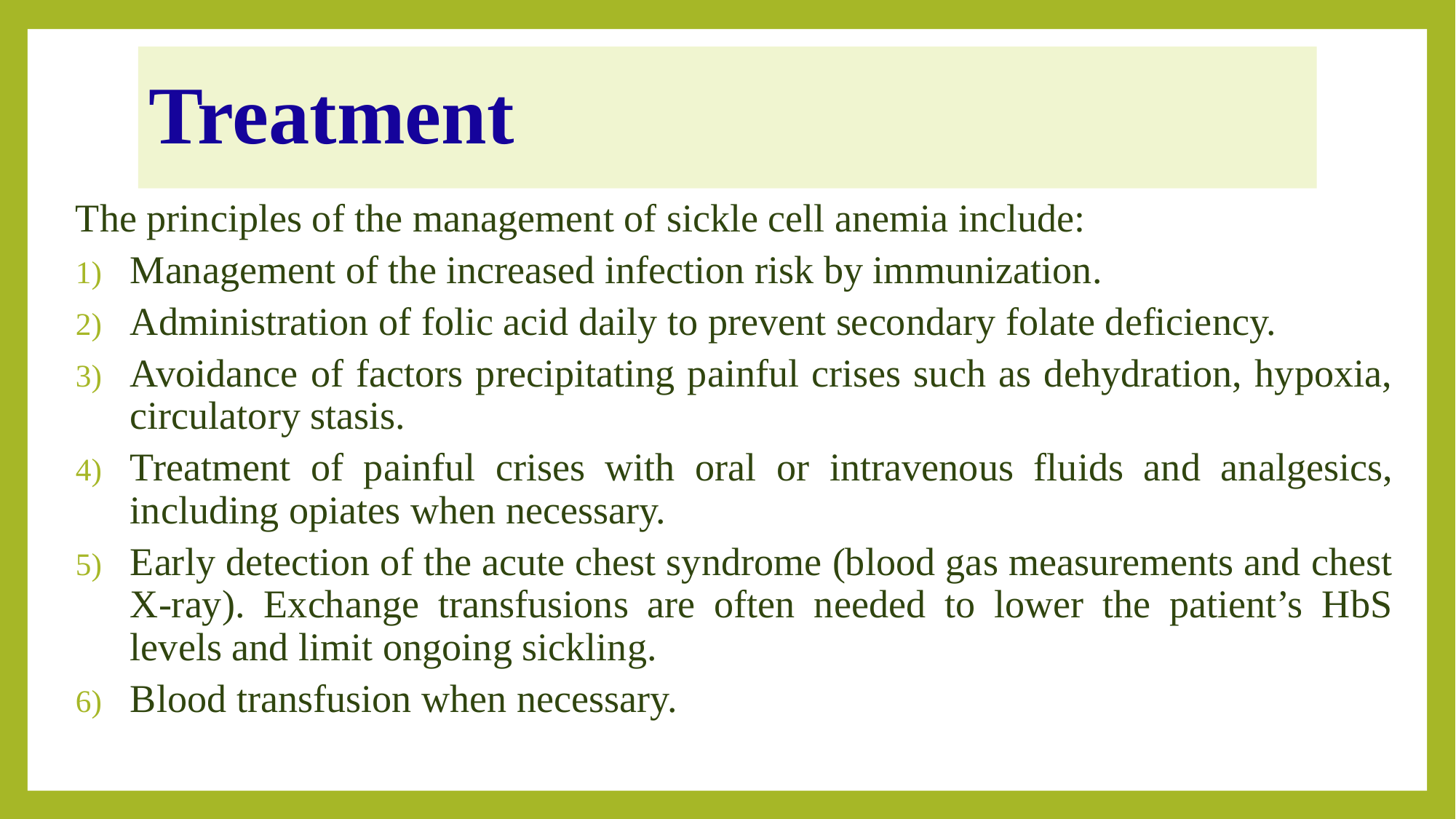

# Treatment
The principles of the management of sickle cell anemia include:
Management of the increased infection risk by immunization.
Administration of folic acid daily to prevent secondary folate deficiency.
Avoidance of factors precipitating painful crises such as dehydration, hypoxia, circulatory stasis.
Treatment of painful crises with oral or intravenous fluids and analgesics, including opiates when necessary.
Early detection of the acute chest syndrome (blood gas measurements and chest X-ray). Exchange transfusions are often needed to lower the patient’s HbS levels and limit ongoing sickling.
Blood transfusion when necessary.